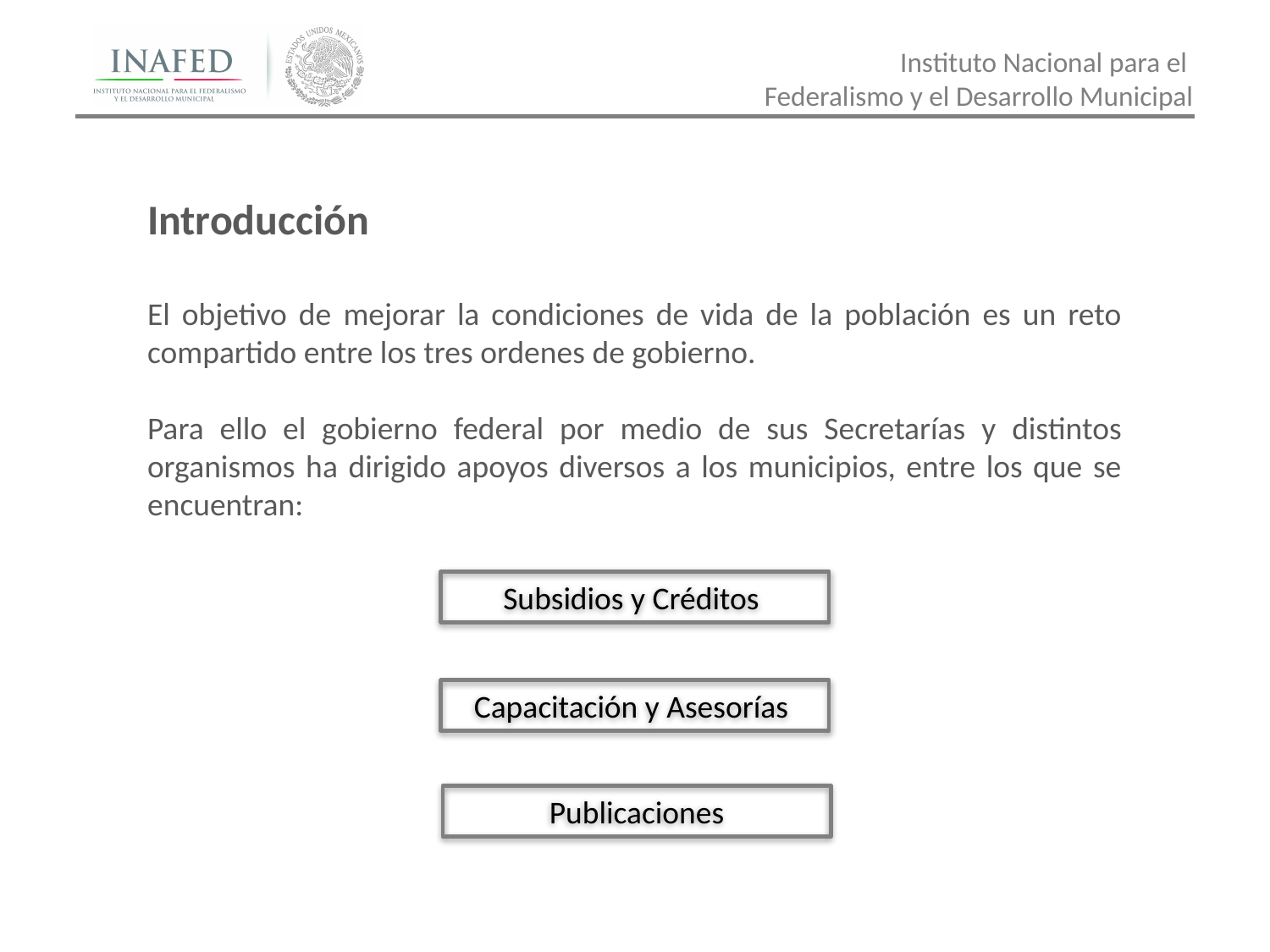

Introducción

El objetivo de mejorar la condiciones de vida de la población es un reto compartido entre los tres ordenes de gobierno.

Para ello el gobierno federal por medio de sus Secretarías y distintos organismos ha dirigido apoyos diversos a los municipios, entre los que se encuentran:

Subsidios y Créditos
Capacitación y Asesorías
Publicaciones